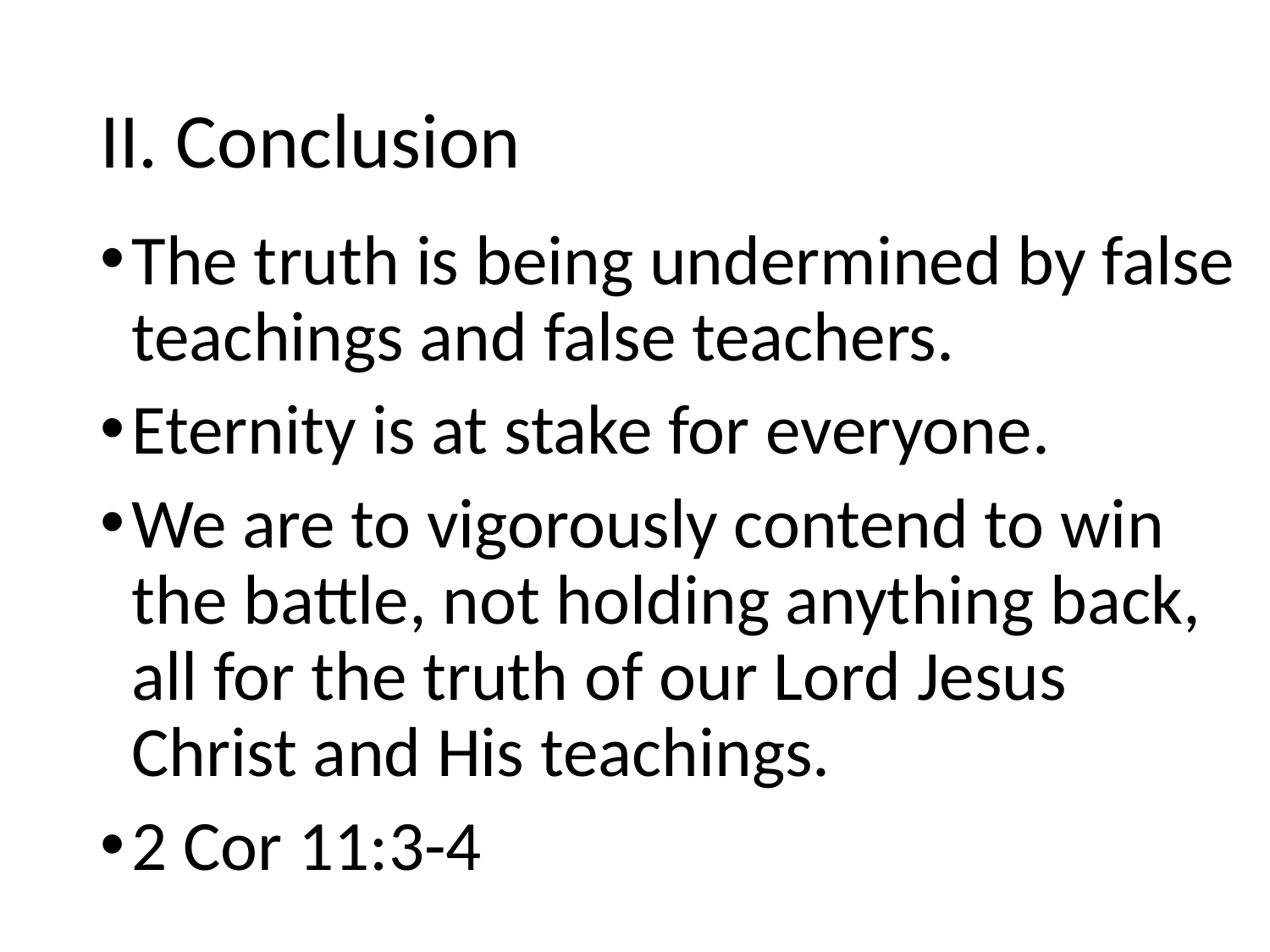

# II. Conclusion
The truth is being undermined by false teachings and false teachers.
Eternity is at stake for everyone.
We are to vigorously contend to win the battle, not holding anything back, all for the truth of our Lord Jesus Christ and His teachings.
2 Cor 11:3-4